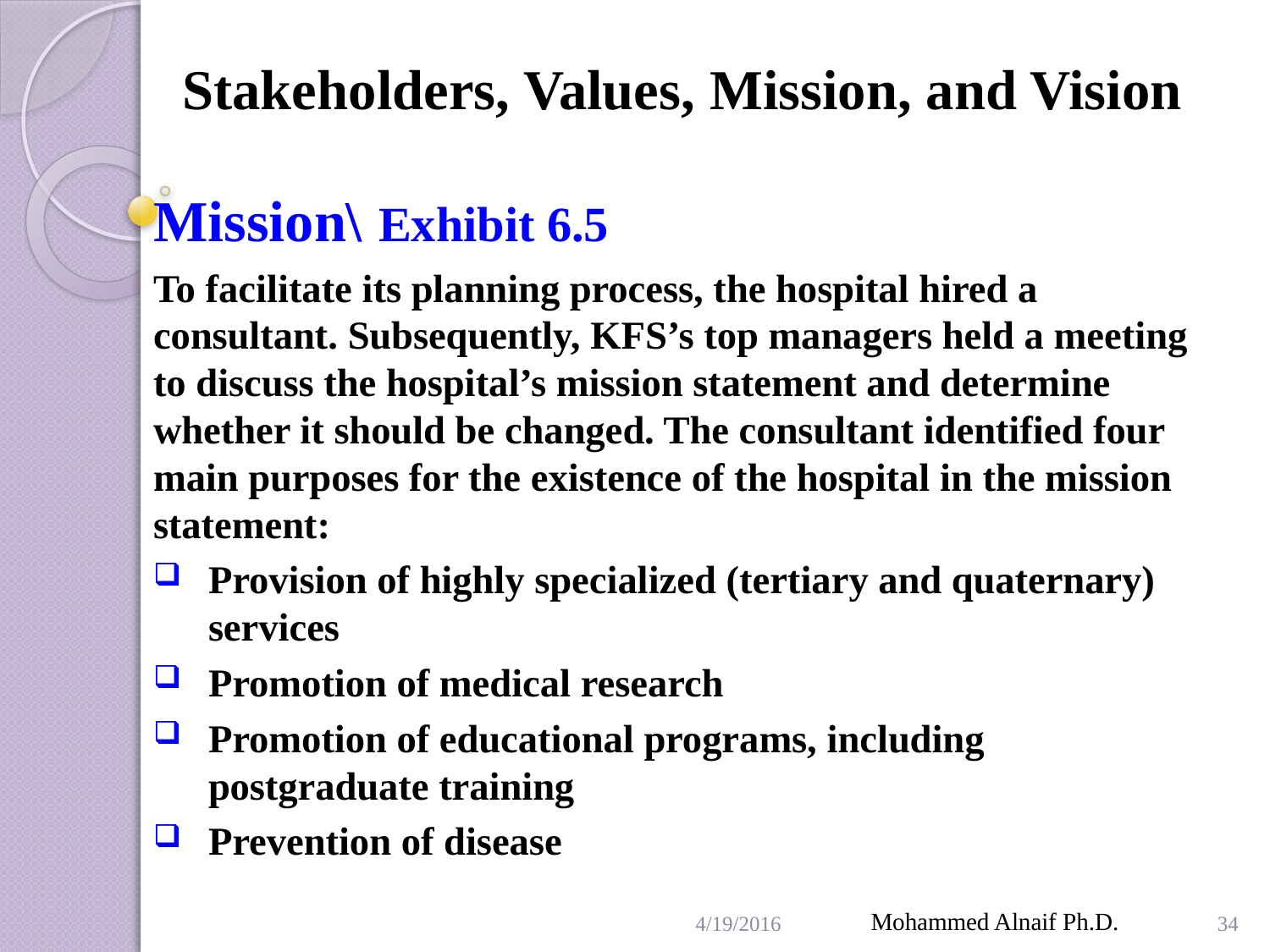

# Stakeholders, Values, Mission, and Vision
Mission\ Exhibit 6.5
To facilitate its planning process, the hospital hired a consultant. Subsequently, KFS’s top managers held a meeting to discuss the hospital’s mission statement and determine whether it should be changed. The consultant identified four main purposes for the existence of the hospital in the mission statement:
Provision of highly specialized (tertiary and quaternary) services
Promotion of medical research
Promotion of educational programs, including postgraduate training
Prevention of disease
4/19/2016
Mohammed Alnaif Ph.D.
34